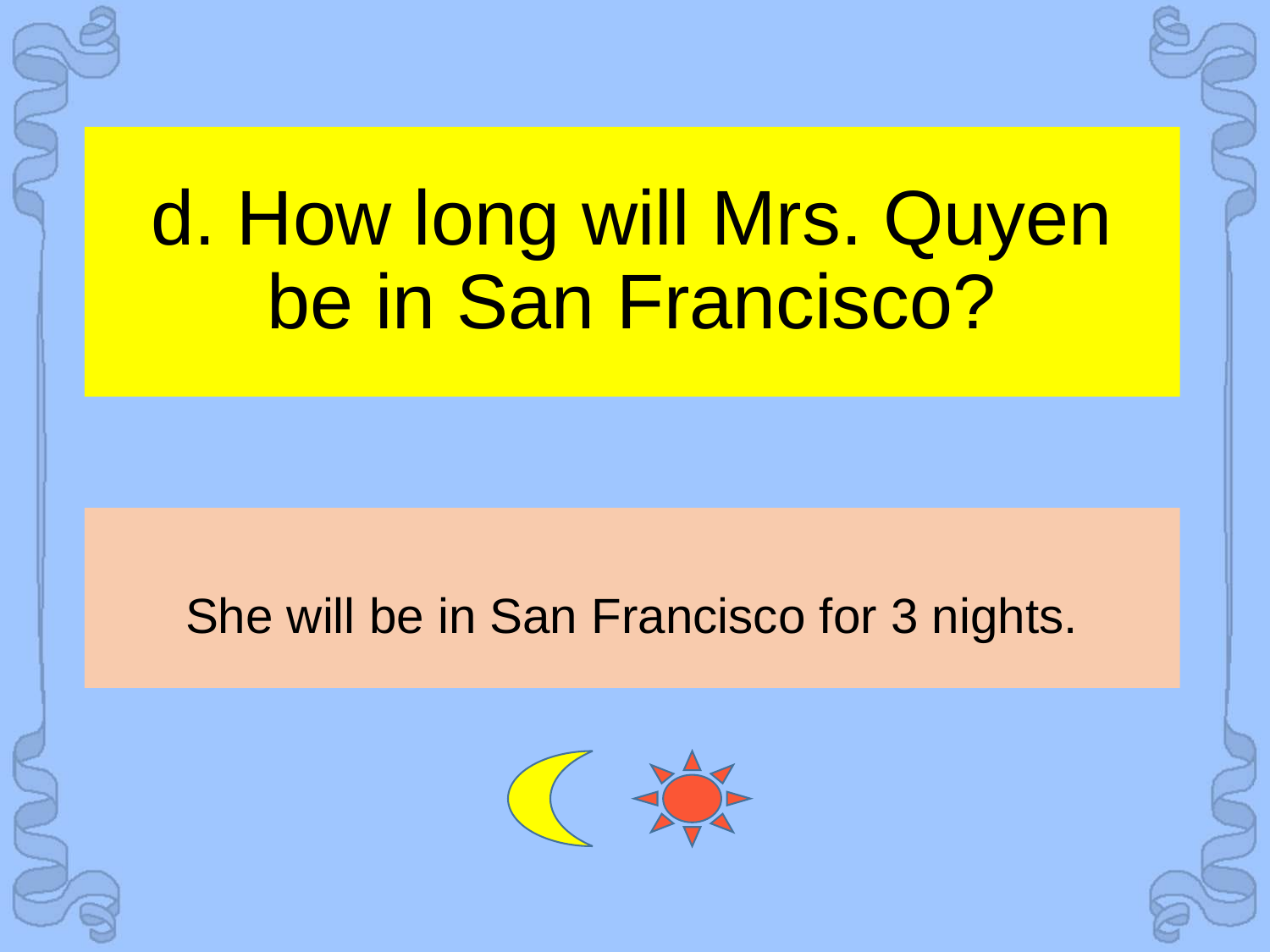

# d. How long will Mrs. Quyen be in San Francisco?

She will be in San Francisco for 3 nights.